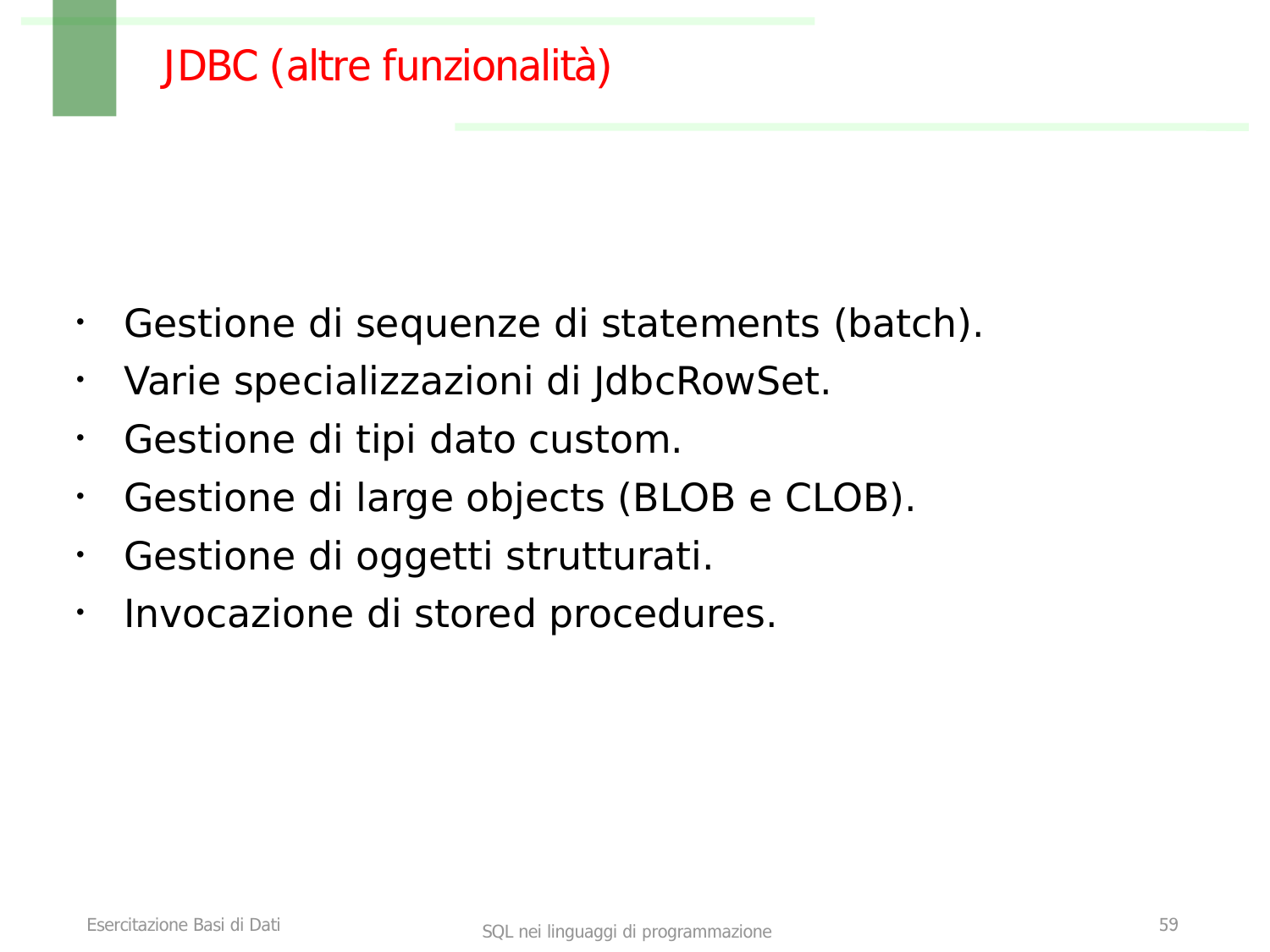

# JDBC (altre funzionalità)
Gestione di sequenze di statements (batch).
Varie specializzazioni di JdbcRowSet.
Gestione di tipi dato custom.
Gestione di large objects (BLOB e CLOB).
Gestione di oggetti strutturati.
Invocazione di stored procedures.
SQL nei linguaggi di programmazione